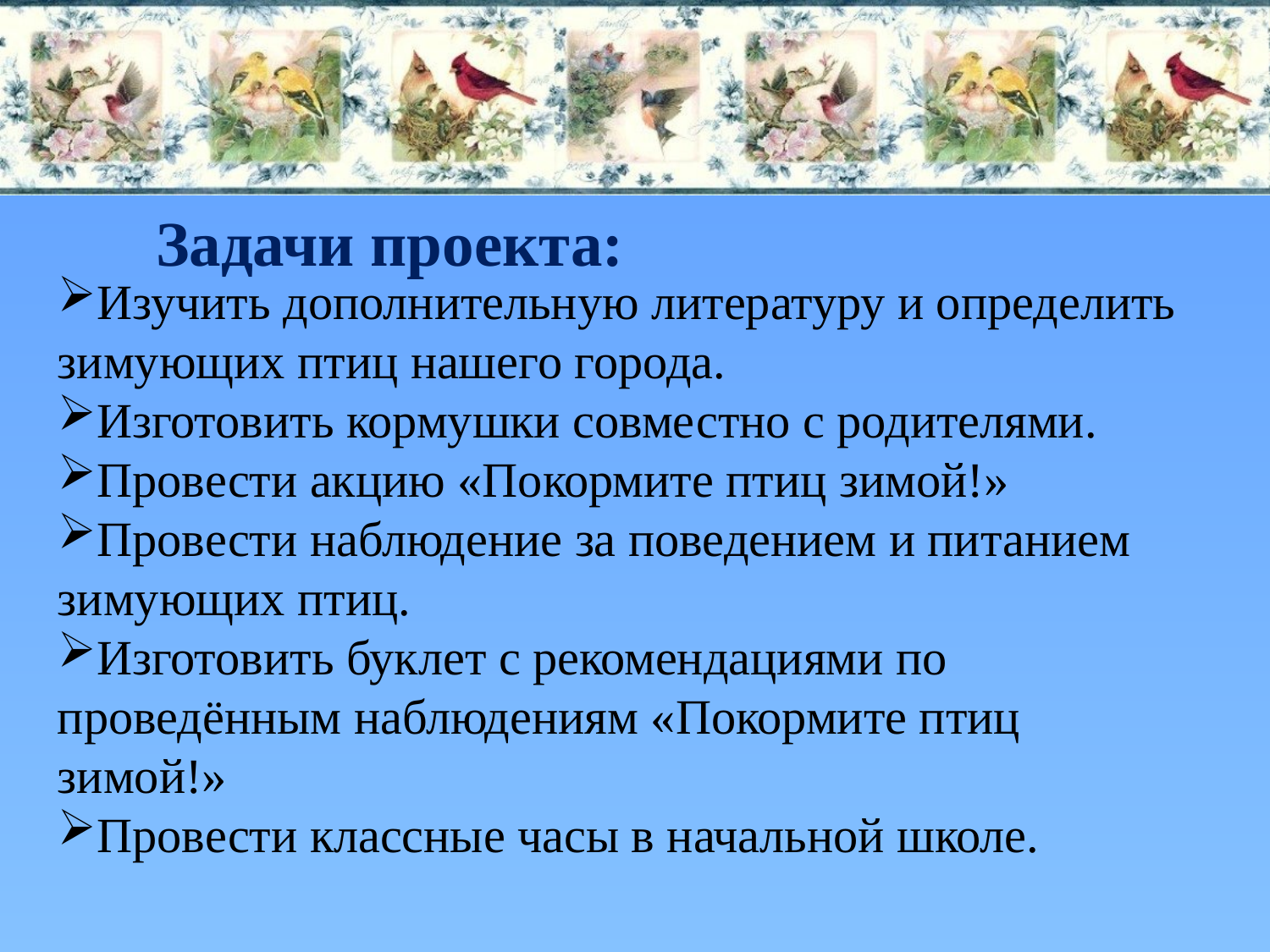

Задачи проекта:
Изучить дополнительную литературу и определить зимующих птиц нашего города.
Изготовить кормушки совместно с родителями.
Провести акцию «Покормите птиц зимой!»
Провести наблюдение за поведением и питанием зимующих птиц.
Изготовить буклет с рекомендациями по проведённым наблюдениям «Покормите птиц зимой!»
Провести классные часы в начальной школе.